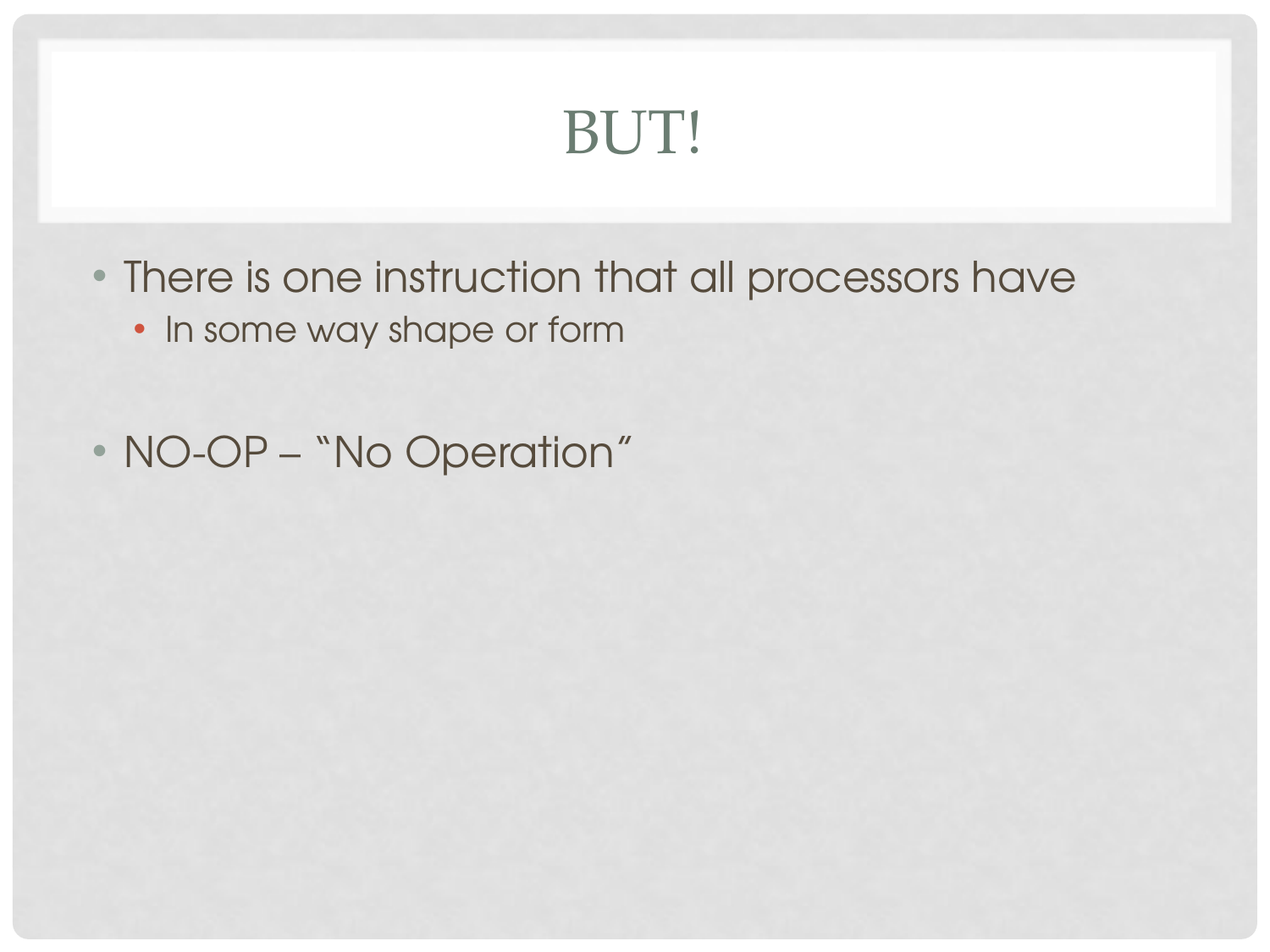

# BUT!
There is one instruction that all processors have
In some way shape or form

NO-OP – “No Operation”